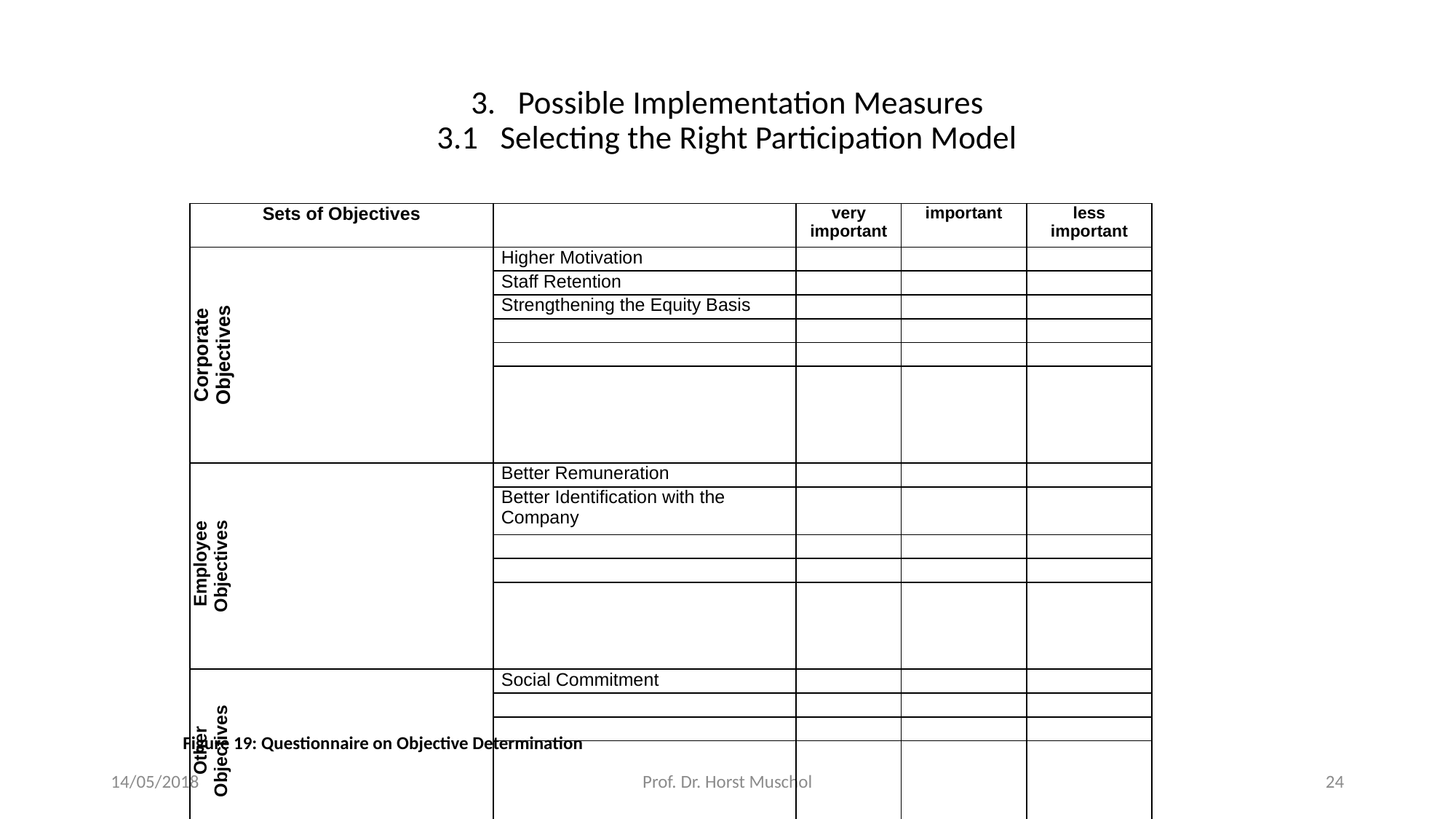

# 3.   Possible Implementation Measures 3.1   Selecting the Right Participation Model
| Sets of Objectives |  | very important | important | less important |
| --- | --- | --- | --- | --- |
| Corporate Objectives | Higher Motivation |  |  |  |
|  | Staff Retention |  |  |  |
|  | Strengthening the Equity Basis |  |  |  |
|  |  |  |  |  |
|  |  |  |  |  |
|  |  |  |  |  |
| Employee Objectives | Better Remuneration |  |  |  |
|  | Better Identification with the Company |  |  |  |
|  |  |  |  |  |
|  |  |  |  |  |
|  |  |  |  |  |
| Other Objectives | Social Commitment |  |  |  |
|  |  |  |  |  |
|  |  |  |  |  |
|  |  |  |  |  |
| Resources | Sufficient Annual Profit |  |  |  |
|  | Shaping Competence |  |  |  |
|  | Equity Ratio |  |  |  |
|  |  |  |  |  |
Figure 19: Questionnaire on Objective Determination
14/05/2018
Prof. Dr. Horst Muschol
24